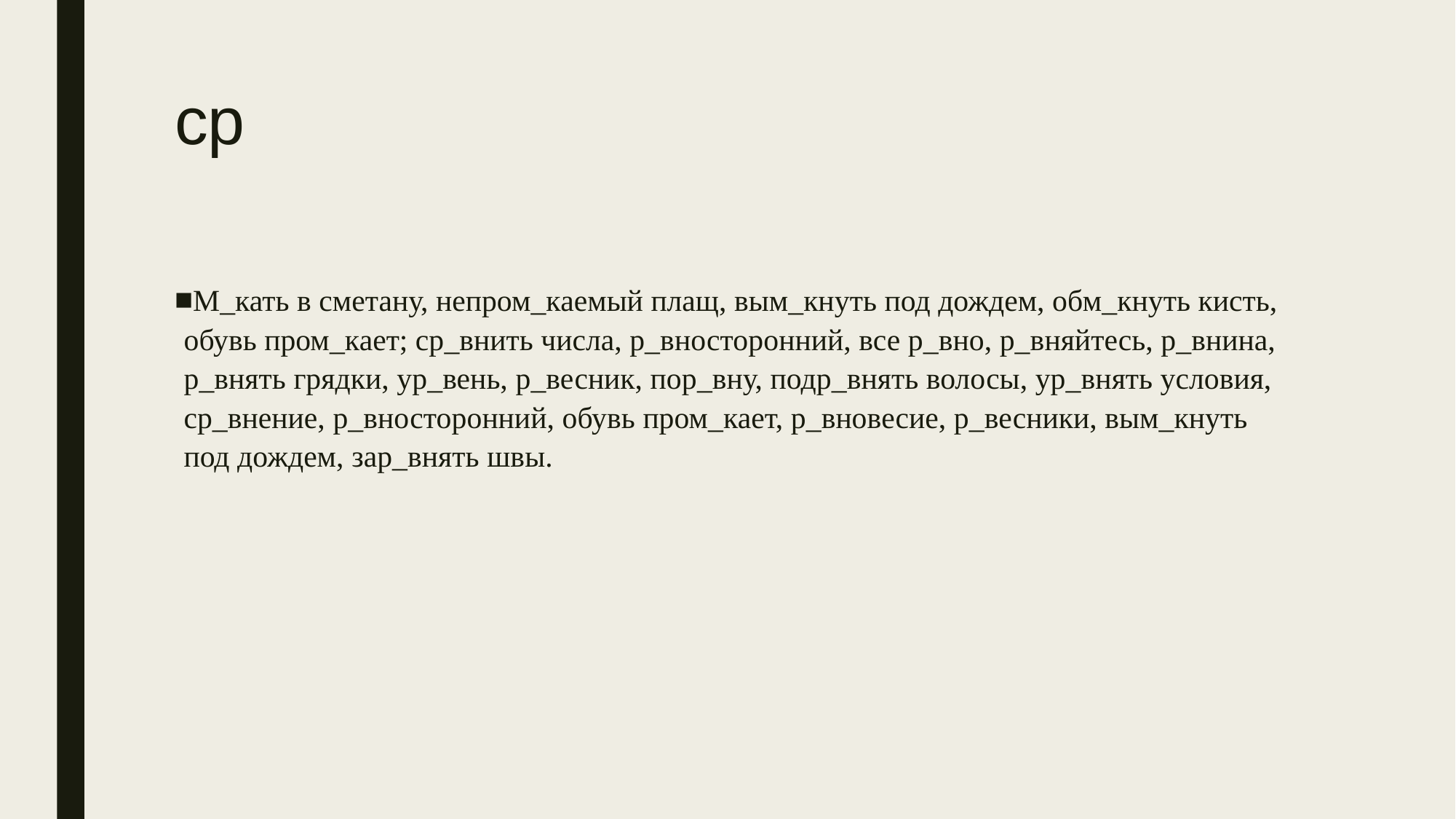

# ср
М_кать в сметану, непром_каемый плащ, вым_кнуть под дождем, обм_кнуть кисть, обувь пром_кает; ср_внить числа, р_вносторонний, все р_вно, р_вняйтесь, р_внина, р_внять грядки, ур_вень, р_весник, пор_вну, подр_внять волосы, ур_внять условия, ср_внение, р_вносторонний, обувь пром_кает, р_вновесие, р_весники, вым_кнуть под дождем, зар_внять швы.